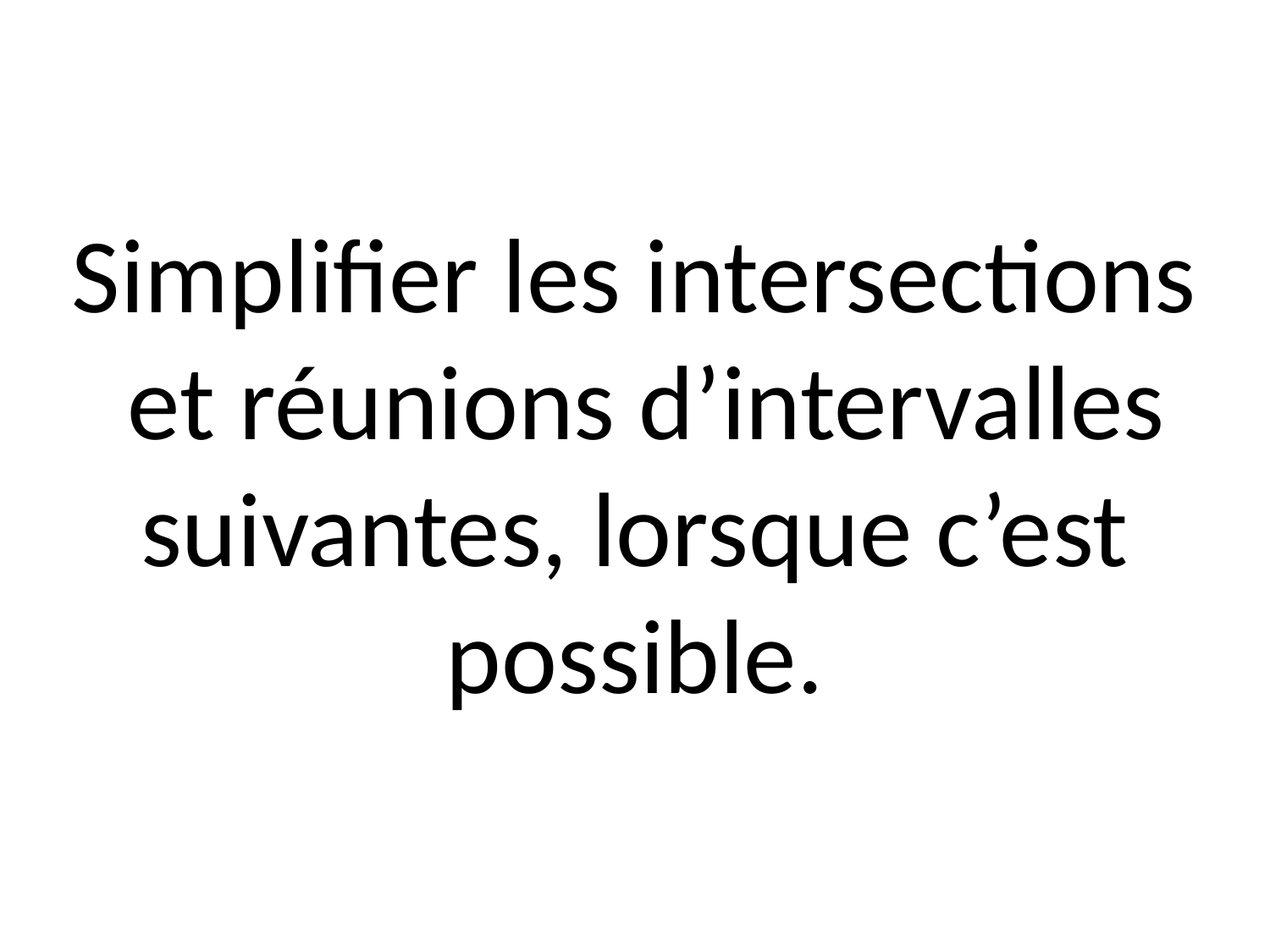

# Simplifier les intersections et réunions d’intervalles suivantes, lorsque c’est possible.